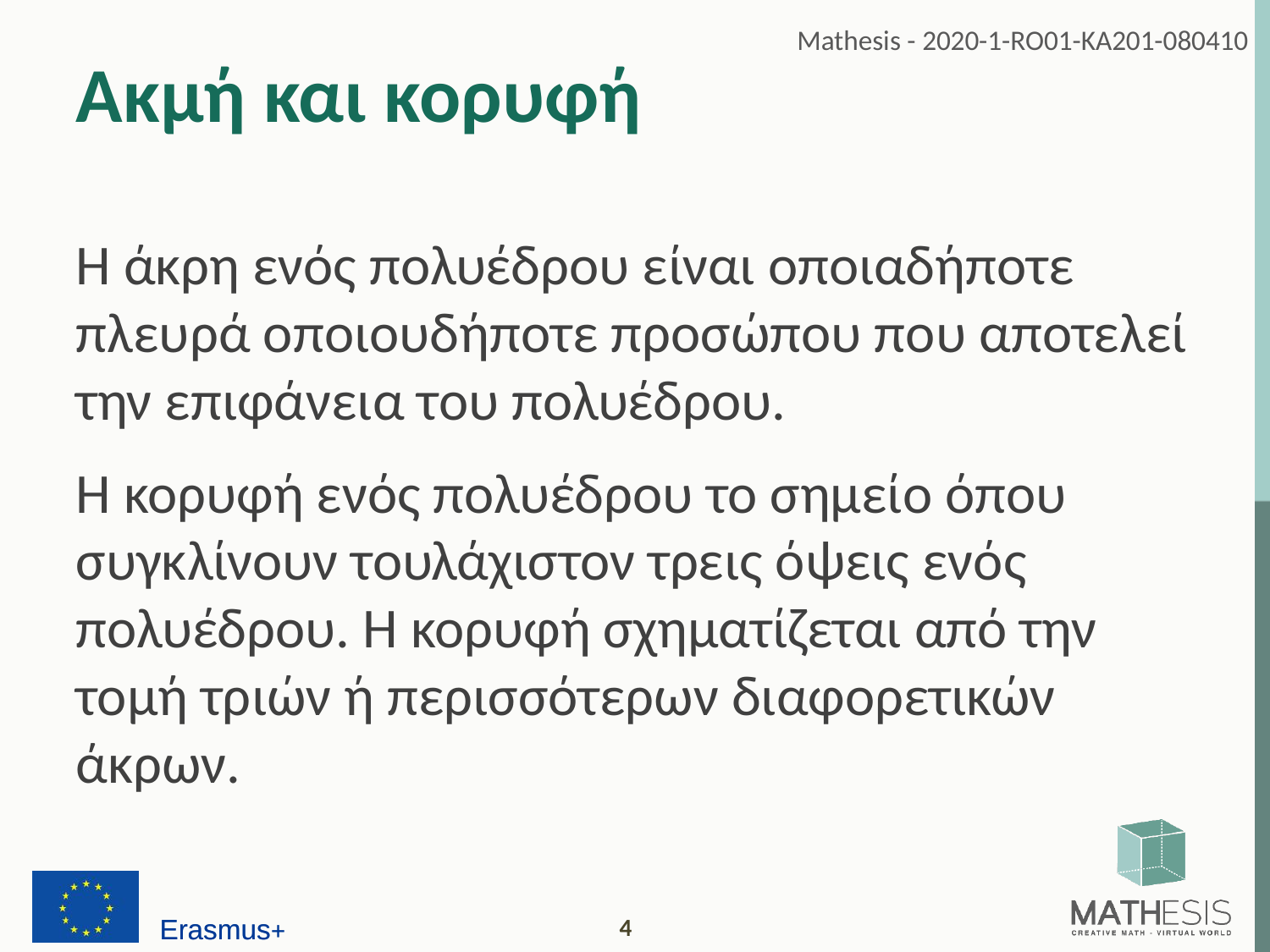

# Ακμή και κορυφή

Η άκρη ενός πολυέδρου είναι οποιαδήποτε πλευρά οποιουδήποτε προσώπου που αποτελεί την επιφάνεια του πολυέδρου.
Η κορυφή ενός πολυέδρου το σημείο όπου συγκλίνουν τουλάχιστον τρεις όψεις ενός πολυέδρου. Η κορυφή σχηματίζεται από την τομή τριών ή περισσότερων διαφορετικών άκρων.